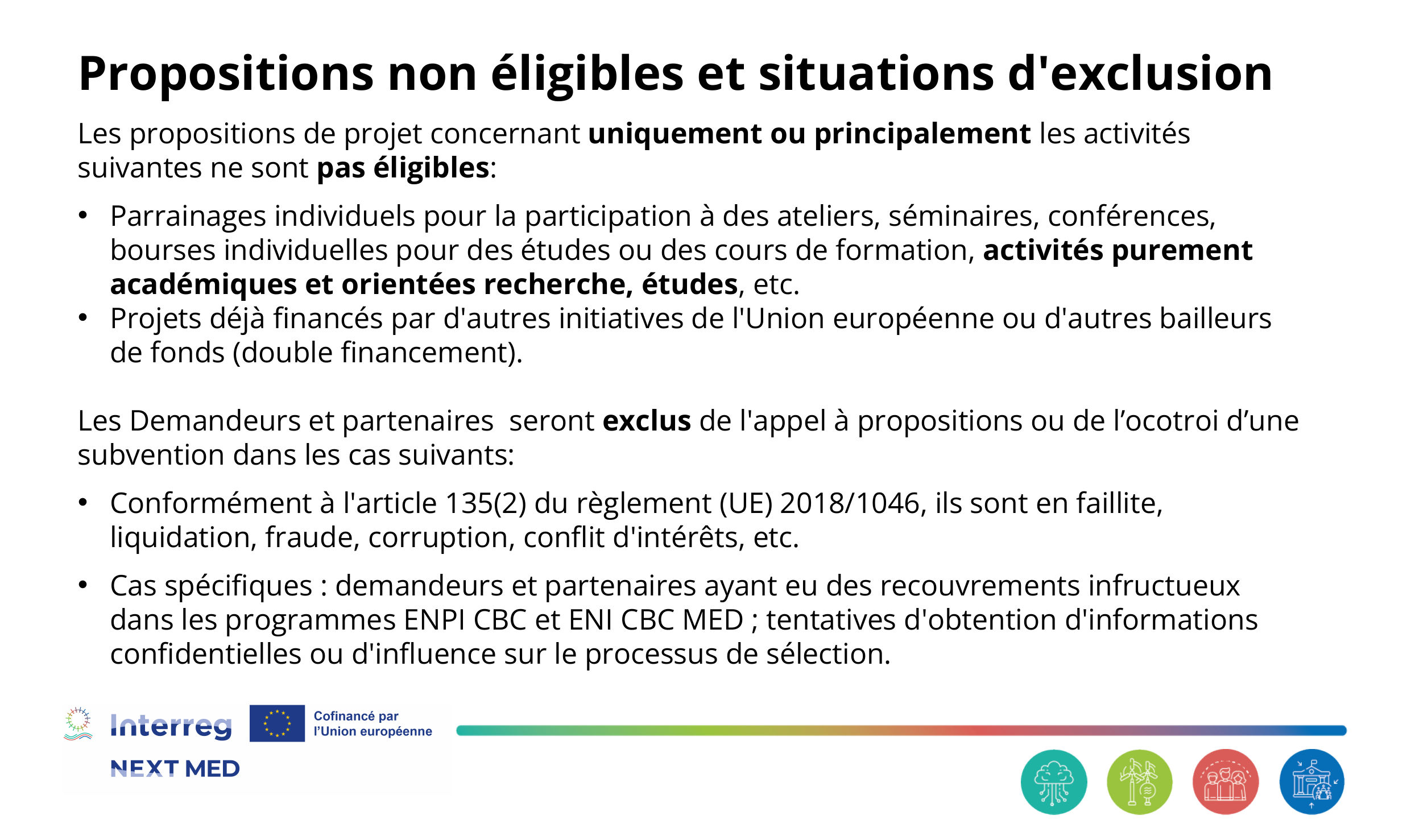

# Propositions non éligibles et situations d'exclusion
Les propositions de projet concernant uniquement ou principalement les activités suivantes ne sont pas éligibles:
Parrainages individuels pour la participation à des ateliers, séminaires, conférences, bourses individuelles pour des études ou des cours de formation, activités purement académiques et orientées recherche, études, etc.
Projets déjà financés par d'autres initiatives de l'Union européenne ou d'autres bailleurs de fonds (double financement).

Les Demandeurs et partenaires  seront exclus de l'appel à propositions ou de l’ocotroi d’une subvention dans les cas suivants:
Conformément à l'article 135(2) du règlement (UE) 2018/1046, ils sont en faillite, liquidation, fraude, corruption, conflit d'intérêts, etc.
Cas spécifiques : demandeurs et partenaires ayant eu des recouvrements infructueux dans les programmes ENPI CBC et ENI CBC MED ; tentatives d'obtention d'informations confidentielles ou d'influence sur le processus de sélection.